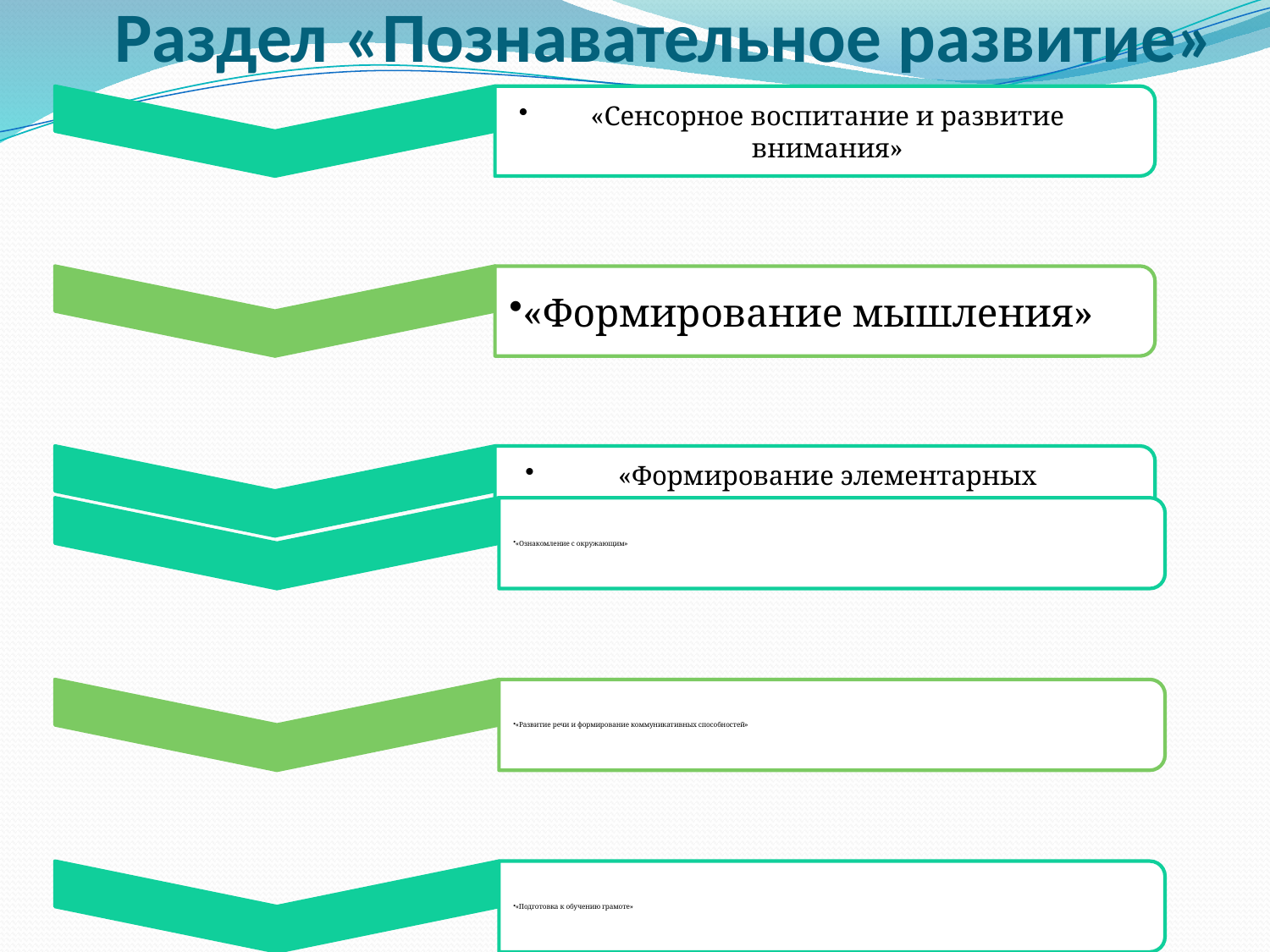

# Раздел «Познавательное развитие»
«Сенсорное воспитание и развитие внимания»
«Формирование мышления»
«Формирование элементарных математических представлений»
«Ознакомление с окружающим»
«Развитие речи и формирование коммуникативных способностей»
«Подготовка к обучению грамоте»